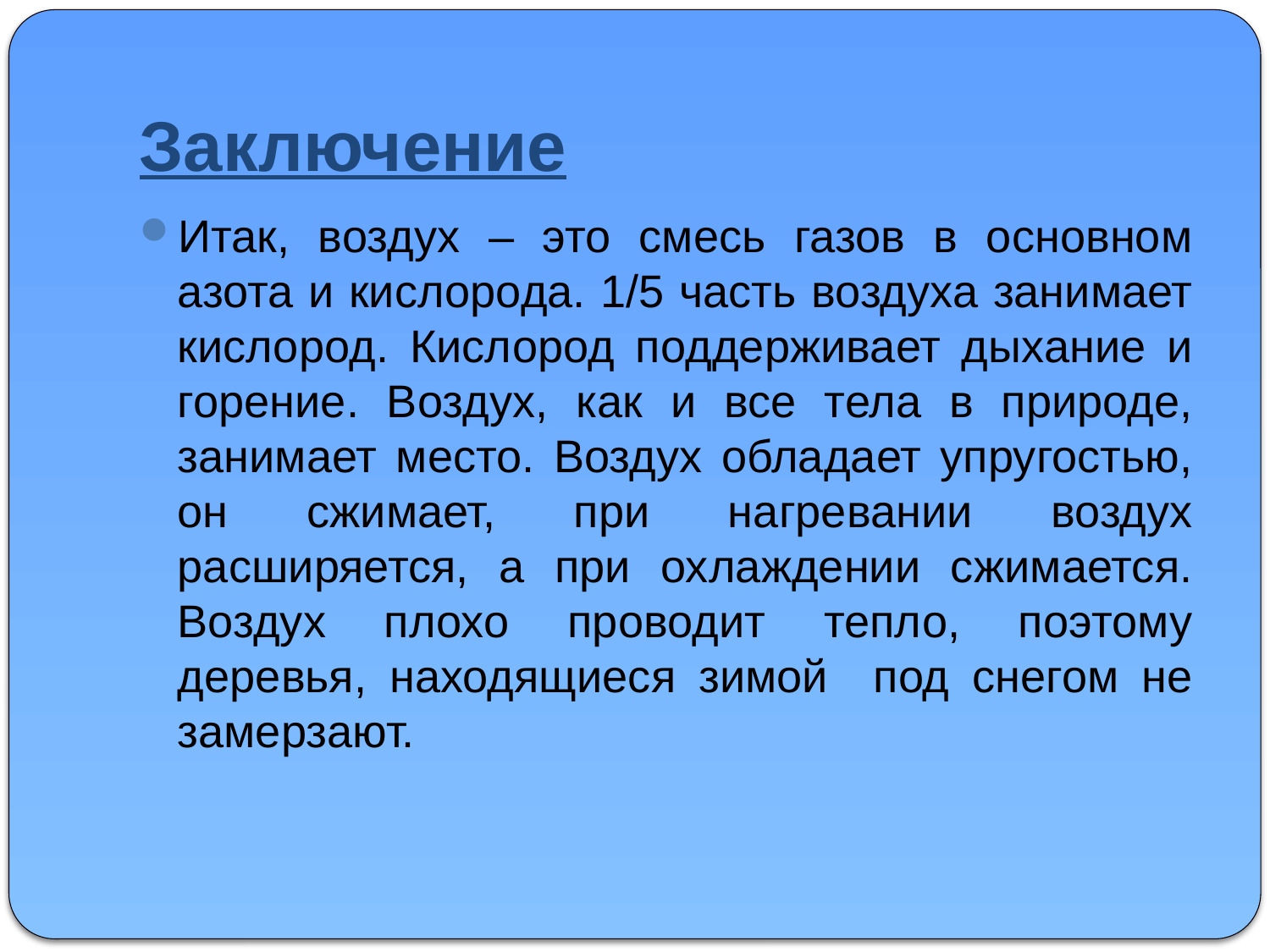

# Заключение
Итак, воздух – это смесь газов в основном азота и кислорода. 1/5 часть воздуха занимает кислород. Кислород поддерживает дыхание и горение. Воздух, как и все тела в природе, занимает место. Воздух обладает упругостью, он сжимает, при нагревании воздух расширяется, а при охлаждении сжимается. Воздух плохо проводит тепло, поэтому деревья, находящиеся зимой  под снегом не замерзают.